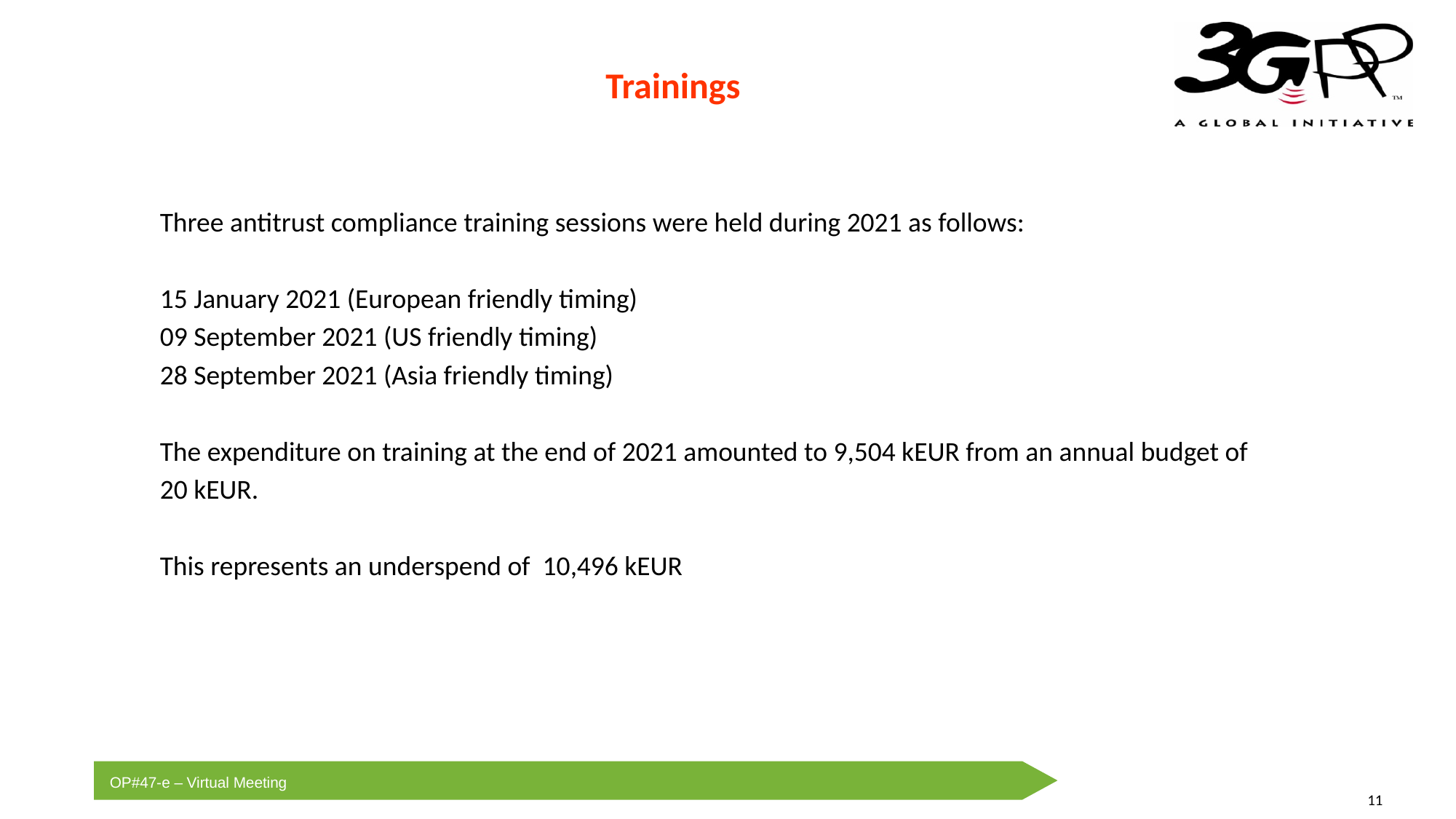

# Trainings
Three antitrust compliance training sessions were held during 2021 as follows:

15 January 2021 (European friendly timing)
09 September 2021 (US friendly timing)
28 September 2021 (Asia friendly timing)

The expenditure on training at the end of 2021 amounted to 9,504 kEUR from an annual budget of
20 kEUR.

This represents an underspend of  10,496 kEUR